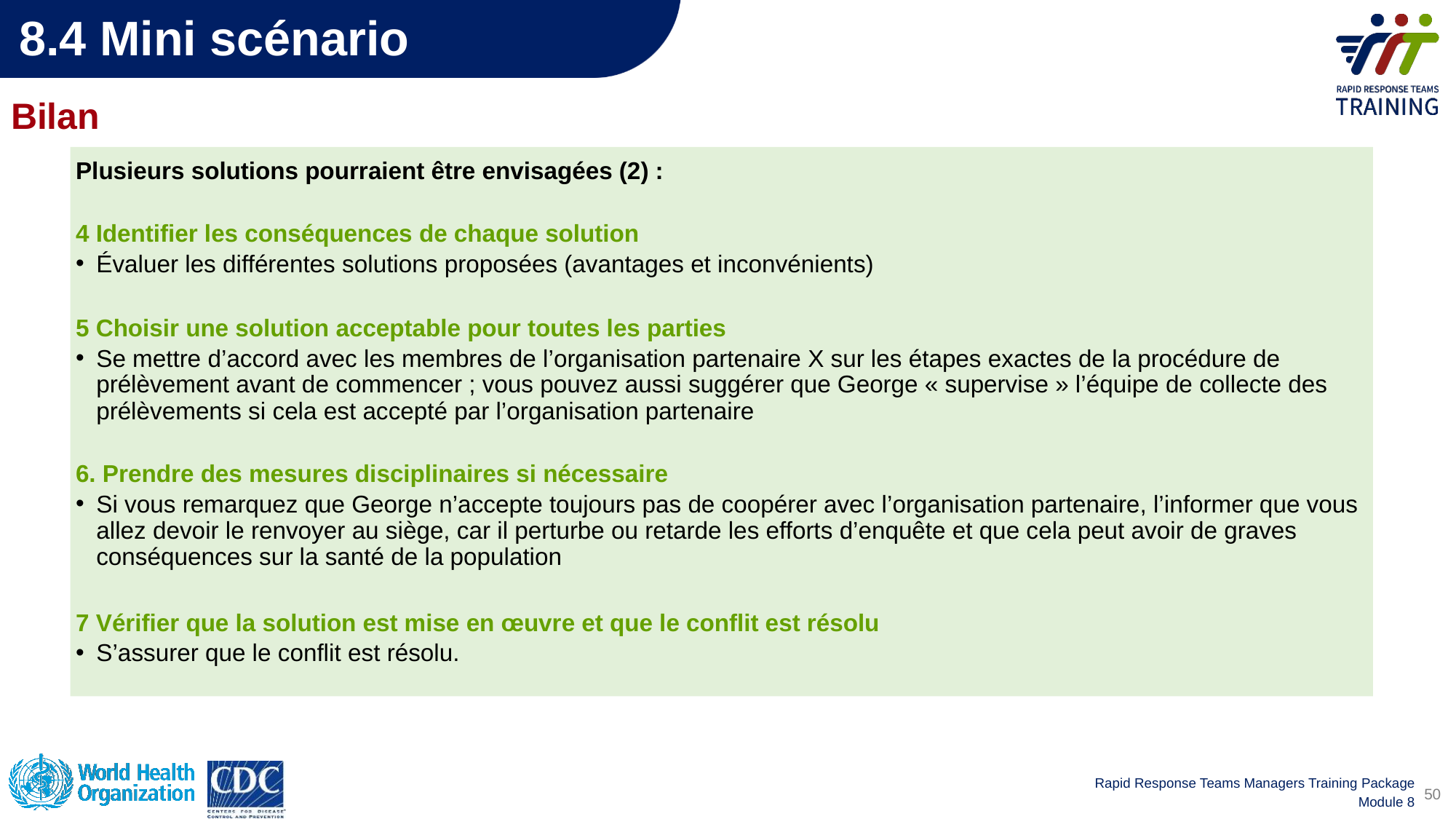

8.4 Mini scénario

Bilan
Plusieurs solutions pourraient être envisagées (2) :

4 Identifier les conséquences de chaque solution
Évaluer les différentes solutions proposées (avantages et inconvénients)

5 Choisir une solution acceptable pour toutes les parties
Se mettre d’accord avec les membres de l’organisation partenaire X sur les étapes exactes de la procédure de prélèvement avant de commencer ; vous pouvez aussi suggérer que George « supervise » l’équipe de collecte des prélèvements si cela est accepté par l’organisation partenaire

6. Prendre des mesures disciplinaires si nécessaire
Si vous remarquez que George n’accepte toujours pas de coopérer avec l’organisation partenaire, l’informer que vous allez devoir le renvoyer au siège, car il perturbe ou retarde les efforts d’enquête et que cela peut avoir de graves conséquences sur la santé de la population

7 Vérifier que la solution est mise en œuvre et que le conflit est résolu
S’assurer que le conflit est résolu.

50